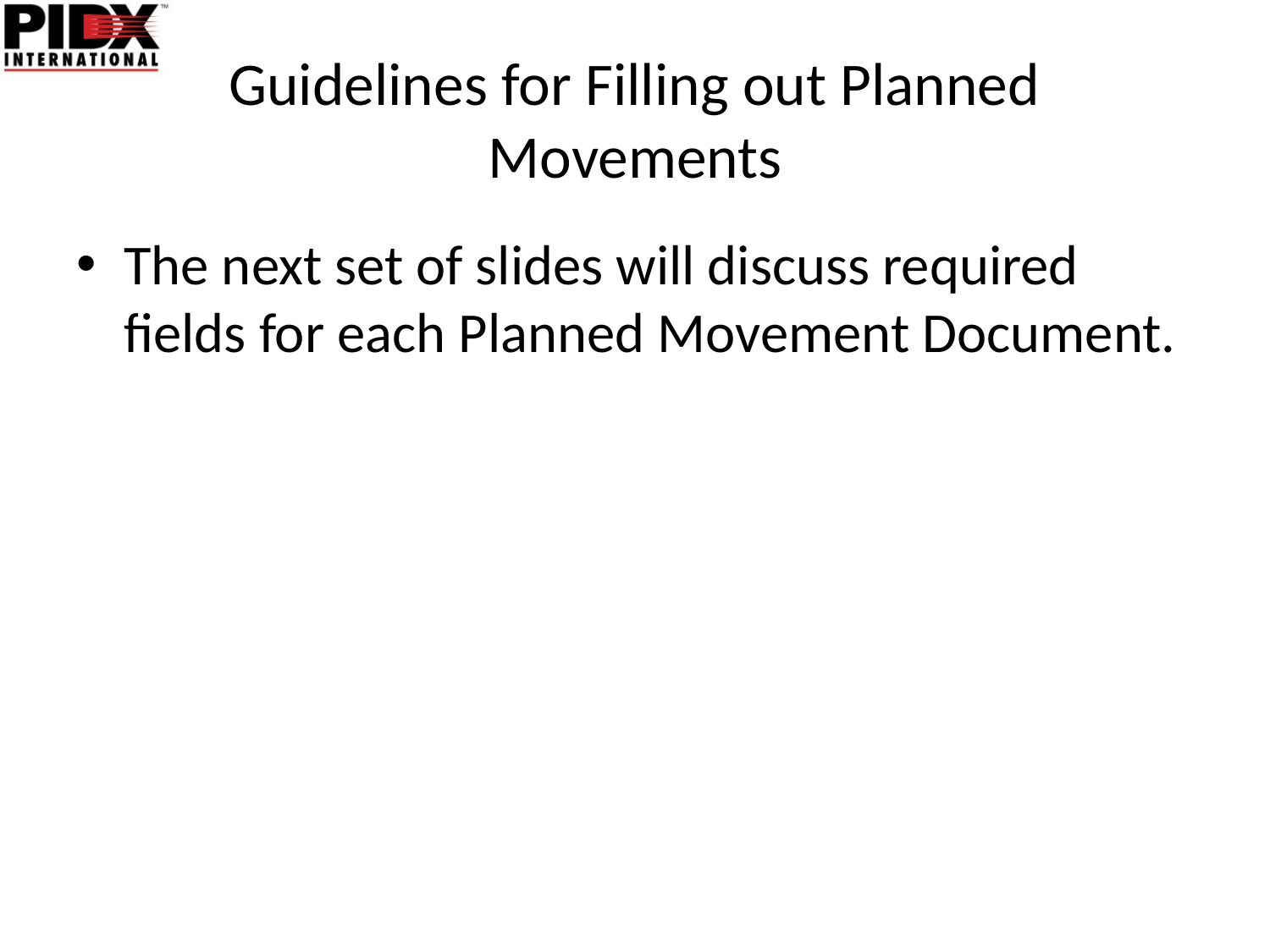

# Guidelines for Filling out Planned Movements
The next set of slides will discuss required fields for each Planned Movement Document.